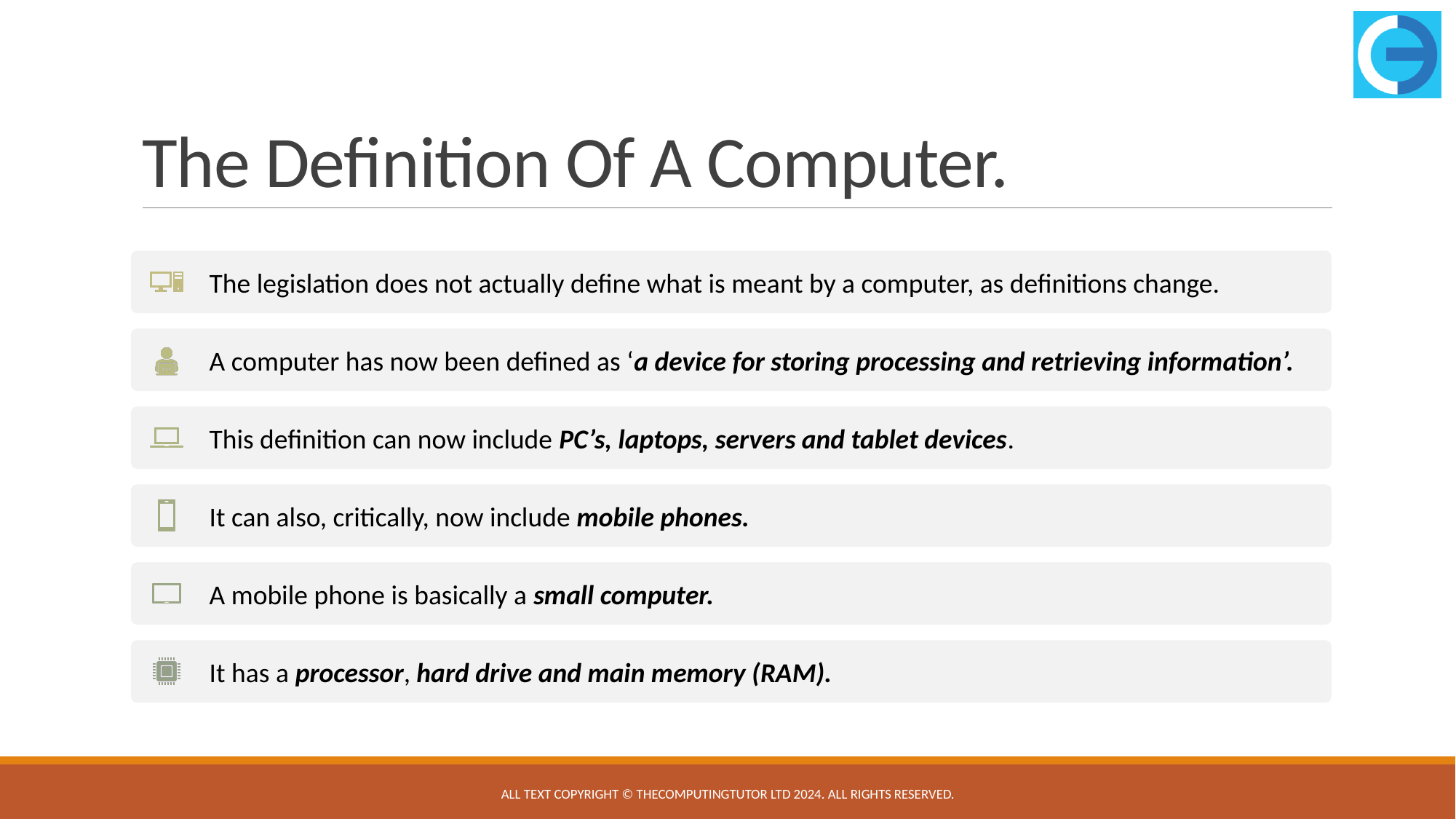

# The Definition Of A Computer.
The legislation does not actually define what is meant by a computer, as definitions change.
A computer has now been defined as ‘a device for storing processing and retrieving information’.
This definition can now include PC’s, laptops, servers and tablet devices.
It can also, critically, now include mobile phones.
A mobile phone is basically a small computer.
It has a processor, hard drive and main memory (RAM).
All text copyright © TheComputingTutor Ltd 2024. All rights Reserved.